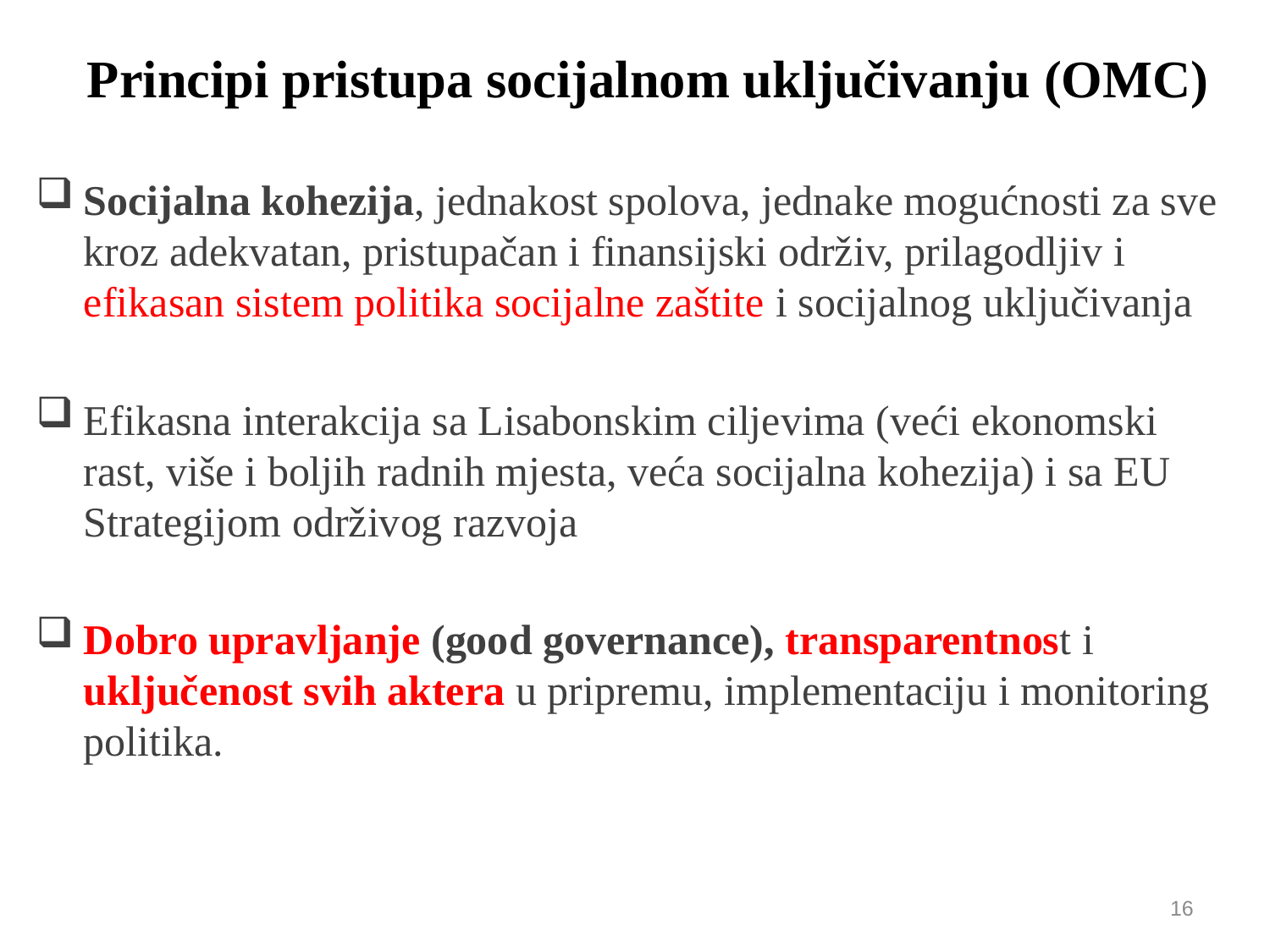

# Principi pristupa socijalnom uključivanju (OMC)
Socijalna kohezija, jednakost spolova, jednake mogućnosti za sve kroz adekvatan, pristupačan i finansijski održiv, prilagodljiv i efikasan sistem politika socijalne zaštite i socijalnog uključivanja

Efikasna interakcija sa Lisabonskim ciljevima (veći ekonomski rast, više i boljih radnih mjesta, veća socijalna kohezija) i sa EU Strategijom održivog razvoja

Dobro upravljanje (good governance), transparentnost i uključenost svih aktera u pripremu, implementaciju i monitoring politika.

16